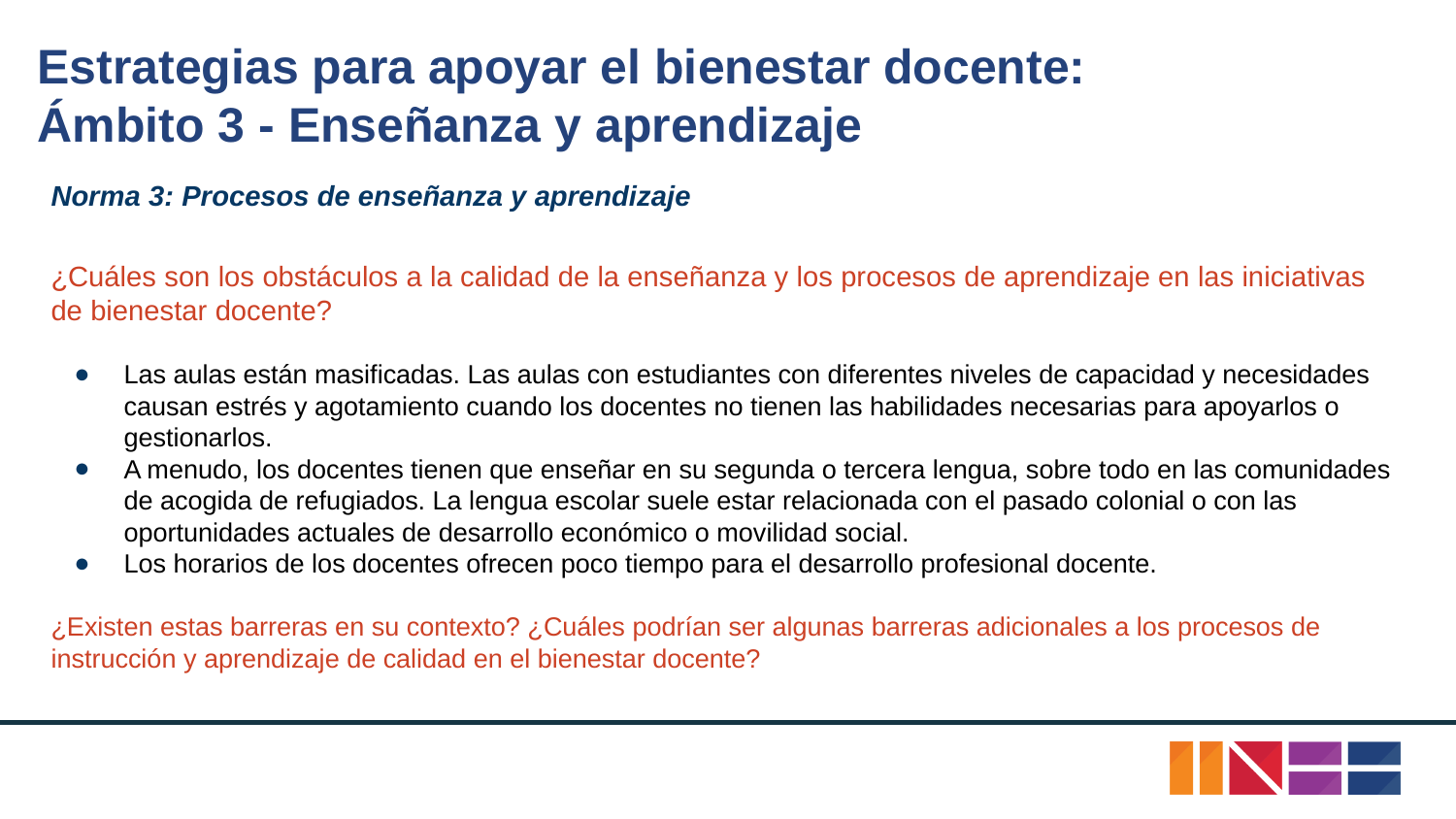

# Estrategias para apoyar el bienestar docente:
Ámbito 3 - Enseñanza y aprendizaje
Norma 3: Procesos de enseñanza y aprendizaje
¿Cuáles son los obstáculos a la calidad de la enseñanza y los procesos de aprendizaje en las iniciativas de bienestar docente?

Las aulas están masificadas. Las aulas con estudiantes con diferentes niveles de capacidad y necesidades causan estrés y agotamiento cuando los docentes no tienen las habilidades necesarias para apoyarlos o gestionarlos.
A menudo, los docentes tienen que enseñar en su segunda o tercera lengua, sobre todo en las comunidades de acogida de refugiados. La lengua escolar suele estar relacionada con el pasado colonial o con las oportunidades actuales de desarrollo económico o movilidad social.
Los horarios de los docentes ofrecen poco tiempo para el desarrollo profesional docente.

¿Existen estas barreras en su contexto? ¿Cuáles podrían ser algunas barreras adicionales a los procesos de instrucción y aprendizaje de calidad en el bienestar docente?